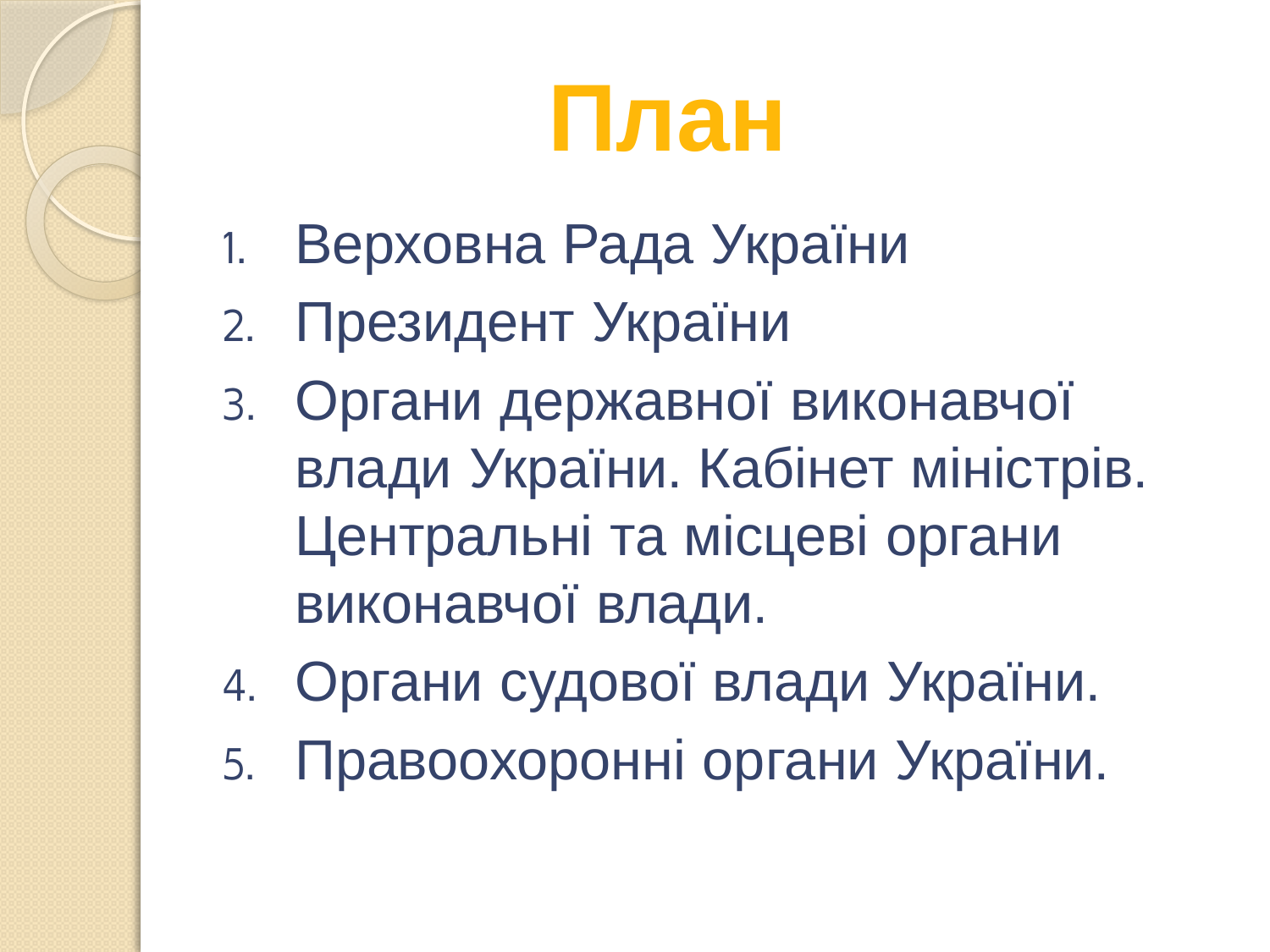

План
Верховна Рада України
Президент України
Органи державної виконавчої влади України. Кабінет міністрів. Центральні та місцеві органи виконавчої влади.
Органи судової влади України.
Правоохоронні органи України.